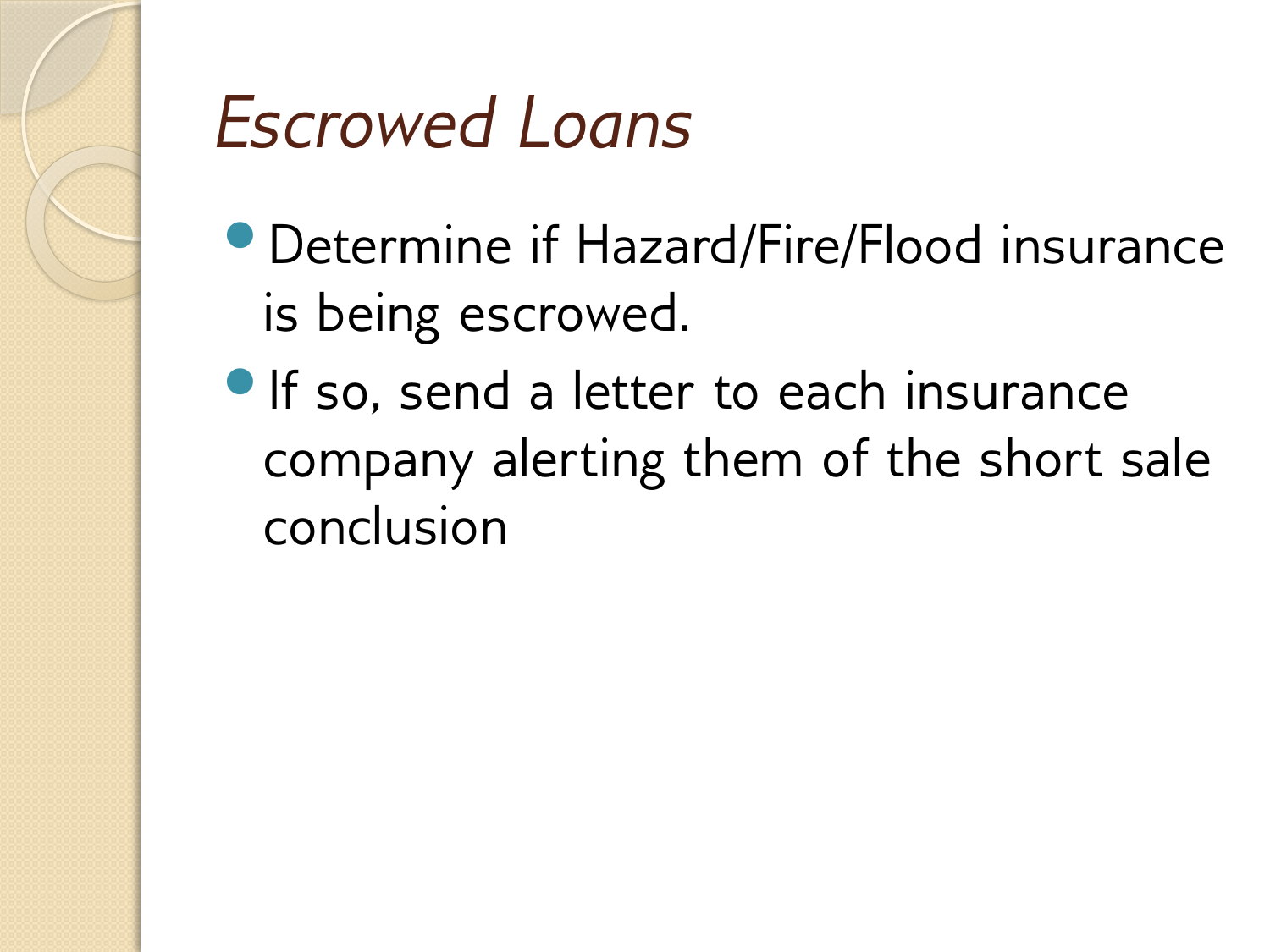

# Escrowed Loans
Determine if Hazard/Fire/Flood insurance is being escrowed.
If so, send a letter to each insurance company alerting them of the short sale conclusion